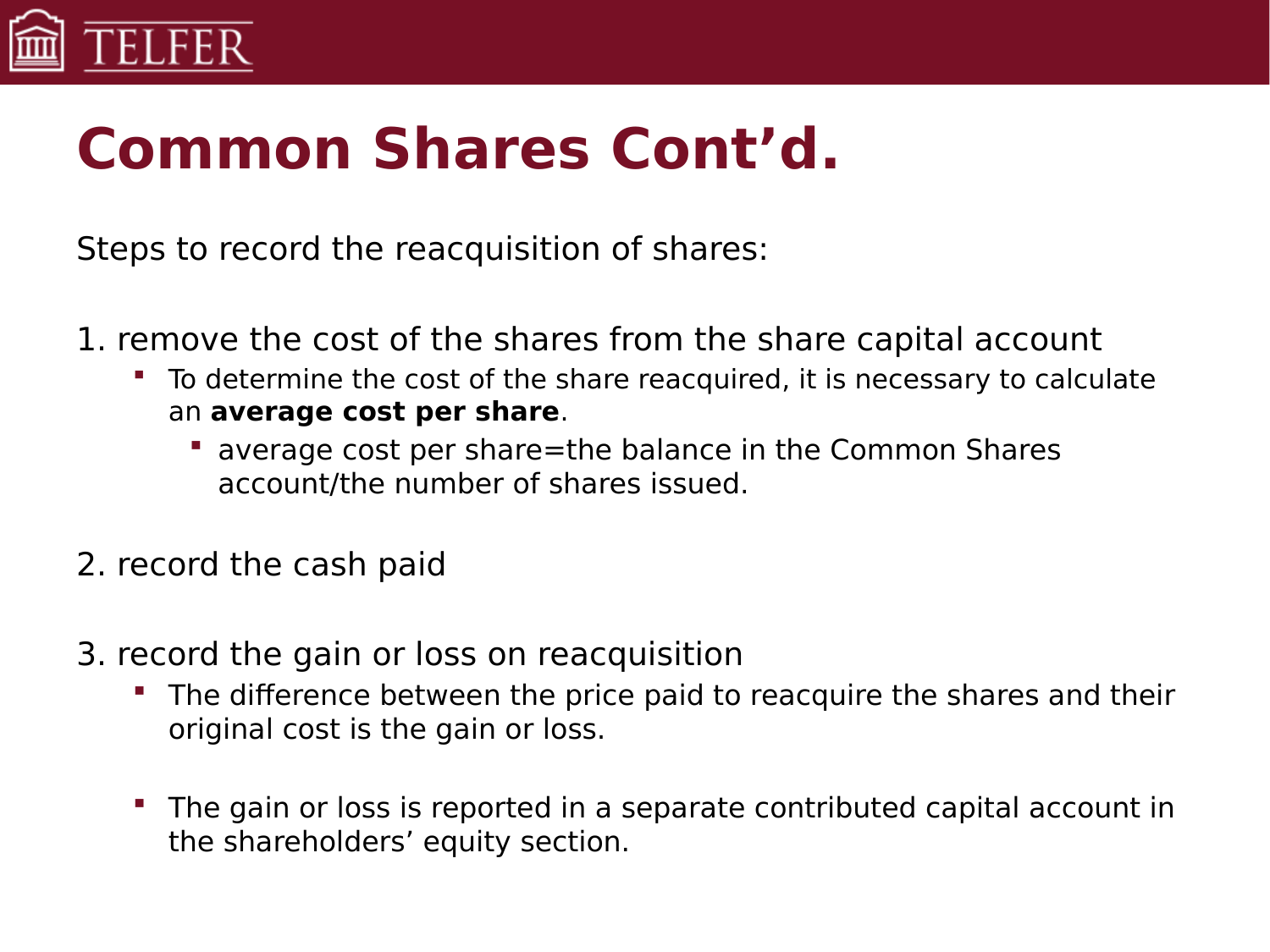

# Common Shares Cont’d.
Steps to record the reacquisition of shares:

1. remove the cost of the shares from the share capital account
To determine the cost of the share reacquired, it is necessary to calculate an average cost per share.
average cost per share=the balance in the Common Shares account/the number of shares issued.

2. record the cash paid

3. record the gain or loss on reacquisition
The difference between the price paid to reacquire the shares and their original cost is the gain or loss.

The gain or loss is reported in a separate contributed capital account in the shareholders’ equity section.